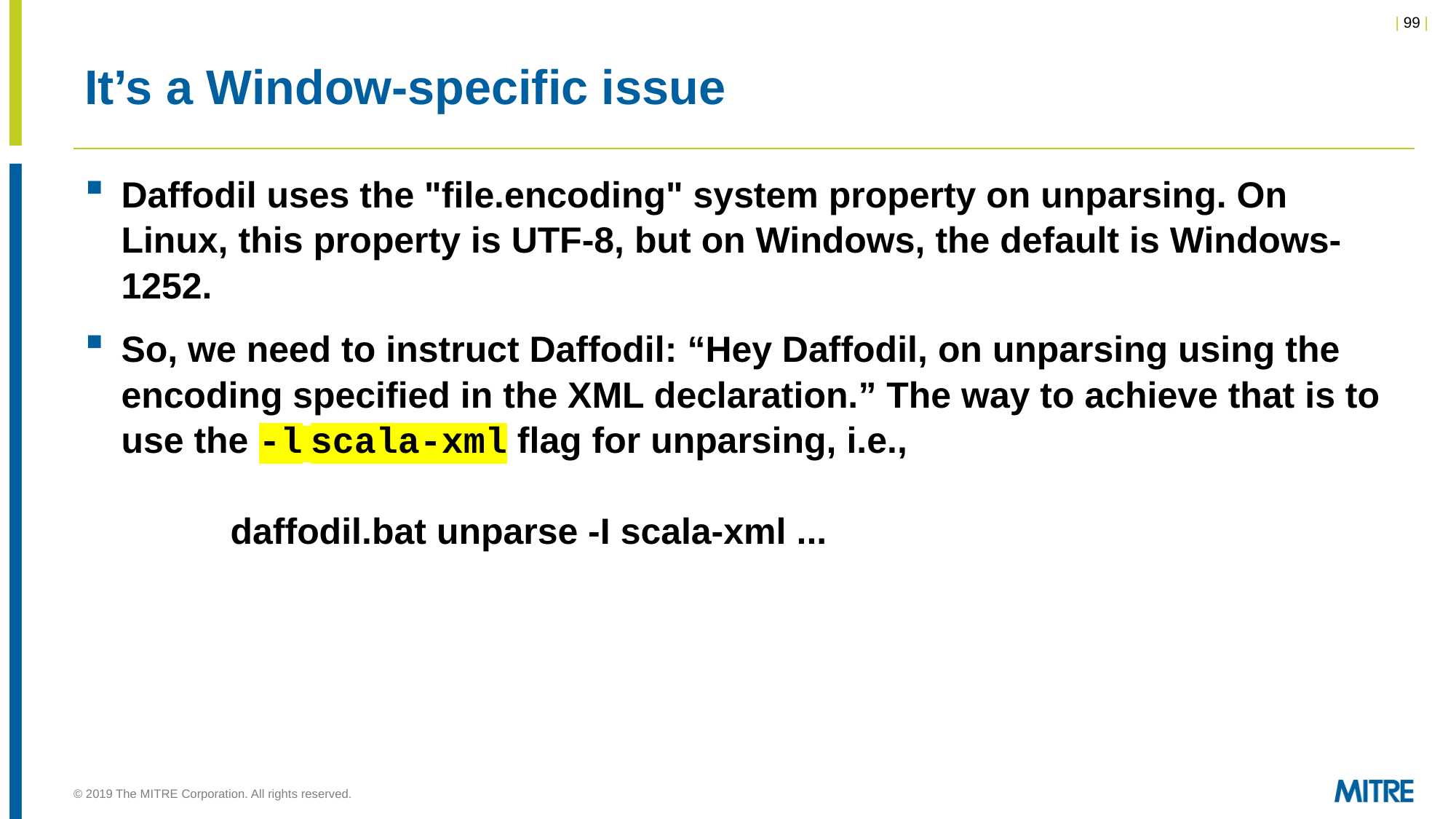

# It’s a Window-specific issue
Daffodil uses the "file.encoding" system property on unparsing. On Linux, this property is UTF-8, but on Windows, the default is Windows-1252.
So, we need to instruct Daffodil: “Hey Daffodil, on unparsing using the encoding specified in the XML declaration.” The way to achieve that is to use the -l scala-xml flag for unparsing, i.e.,
 	daffodil.bat unparse -I scala-xml ...

© 2019 The MITRE Corporation. All rights reserved.